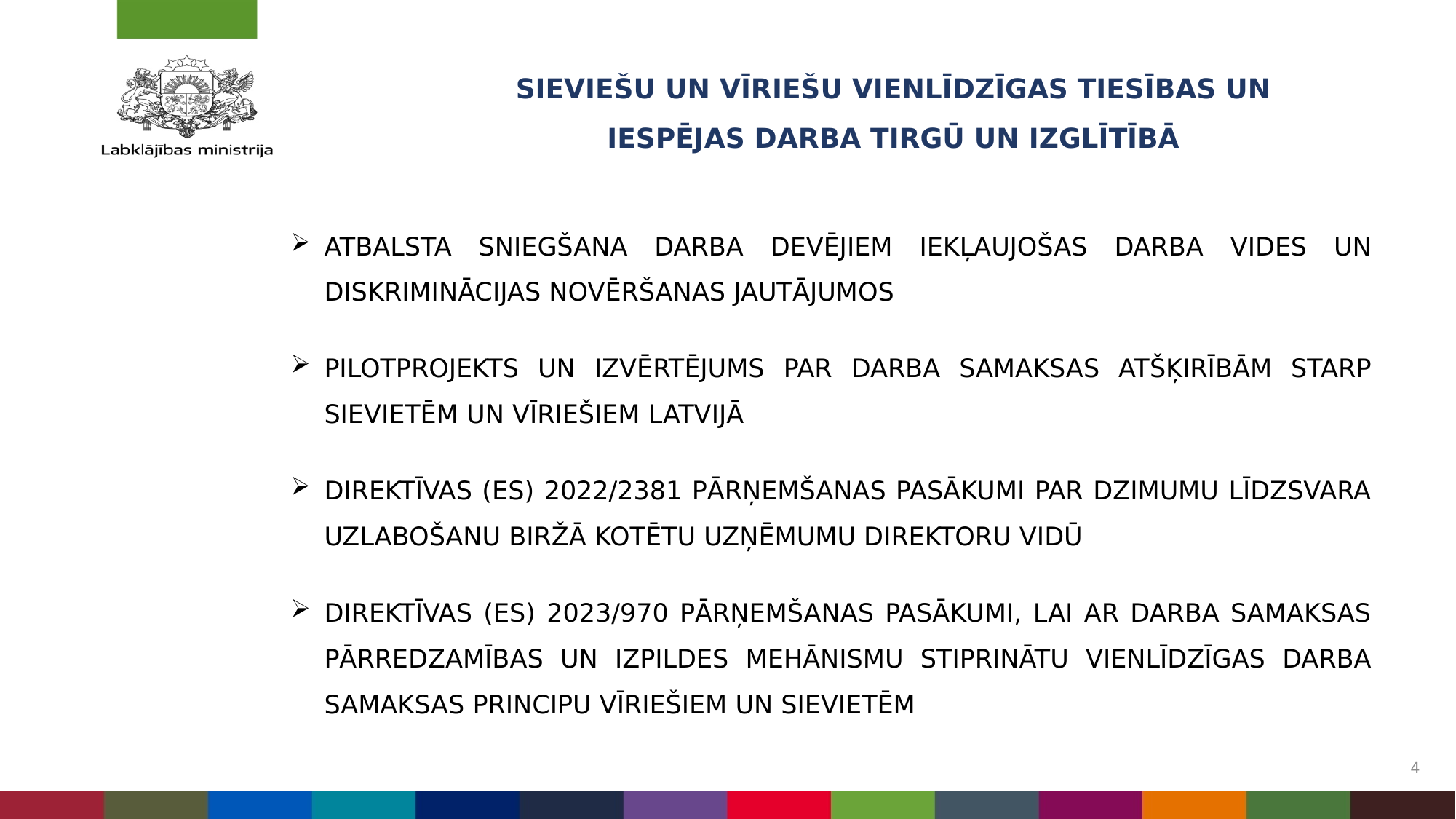

# SIEVIEŠU UN VĪRIEŠU VIENLĪDZĪGAS TIESĪBAS UN IESPĒJAS DARBA TIRGŪ UN IZGLĪTĪBĀ
ATBALSTA SNIEGŠANA DARBA DEVĒJIEM IEKĻAUJOŠAS DARBA VIDES UN DISKRIMINĀCIJAS NOVĒRŠANAS JAUTĀJUMOS
PILOTPROJEKTS UN IZVĒRTĒJUMS PAR DARBA SAMAKSAS ATŠĶIRĪBĀM STARP SIEVIETĒM UN VĪRIEŠIEM LATVIJĀ
DIREKTĪVAS (ES) 2022/2381 PĀRŅEMŠANAS PASĀKUMI PAR DZIMUMU LĪDZSVARA UZLABOŠANU BIRŽĀ KOTĒTU UZŅĒMUMU DIREKTORU VIDŪ
DIREKTĪVAS (ES) 2023/970 PĀRŅEMŠANAS PASĀKUMI, LAI AR DARBA SAMAKSAS PĀRREDZAMĪBAS UN IZPILDES MEHĀNISMU STIPRINĀTU VIENLĪDZĪGAS DARBA SAMAKSAS PRINCIPU VĪRIEŠIEM UN SIEVIETĒM
4